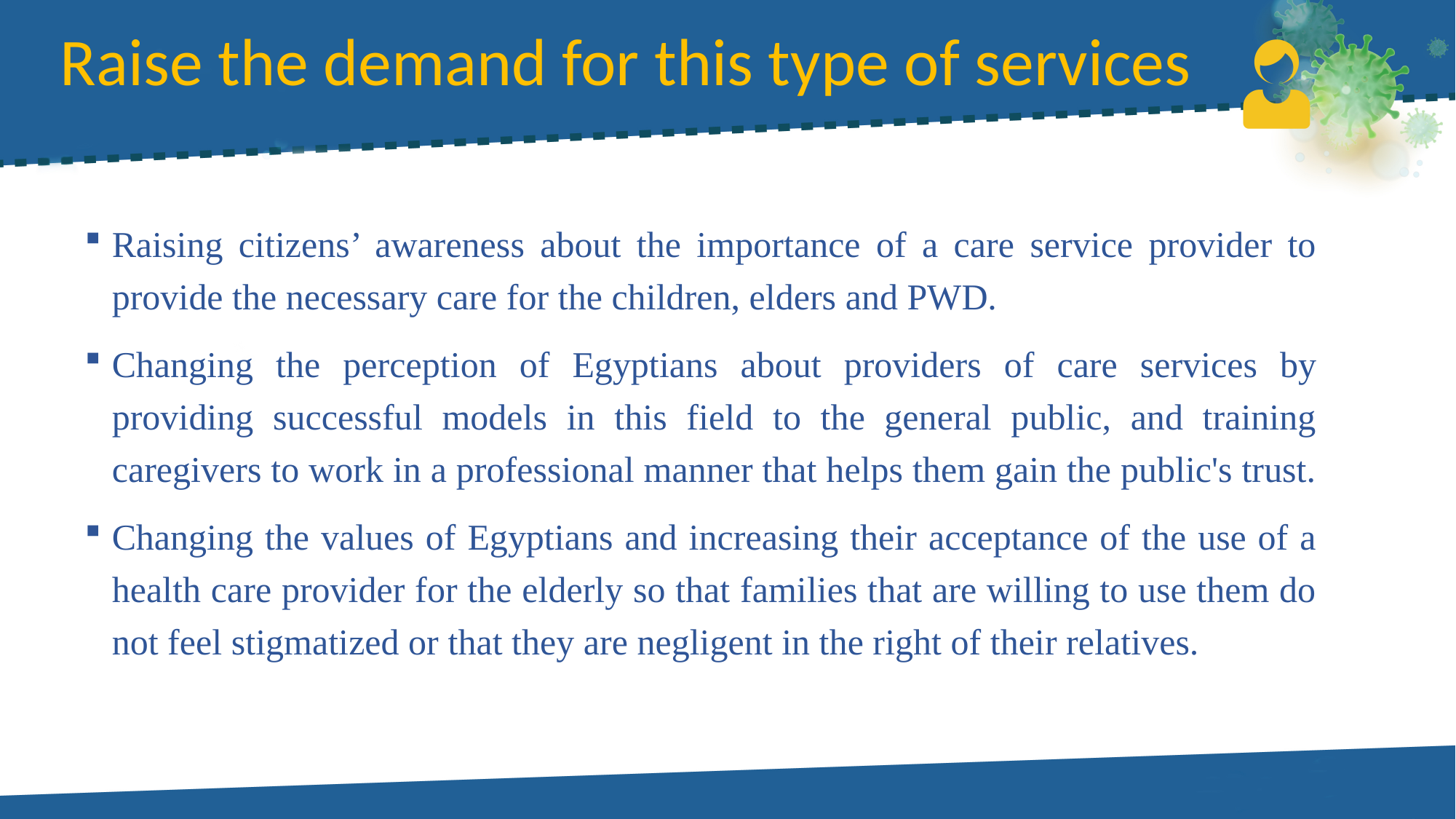

# Raise the demand for this type of services
Raising citizens’ awareness about the importance of a care service provider to provide the necessary care for the children, elders and PWD.
Changing the perception of Egyptians about providers of care services by providing successful models in this field to the general public, and training caregivers to work in a professional manner that helps them gain the public's trust.
Changing the values of Egyptians and increasing their acceptance of the use of a health care provider for the elderly so that families that are willing to use them do not feel stigmatized or that they are negligent in the right of their relatives.